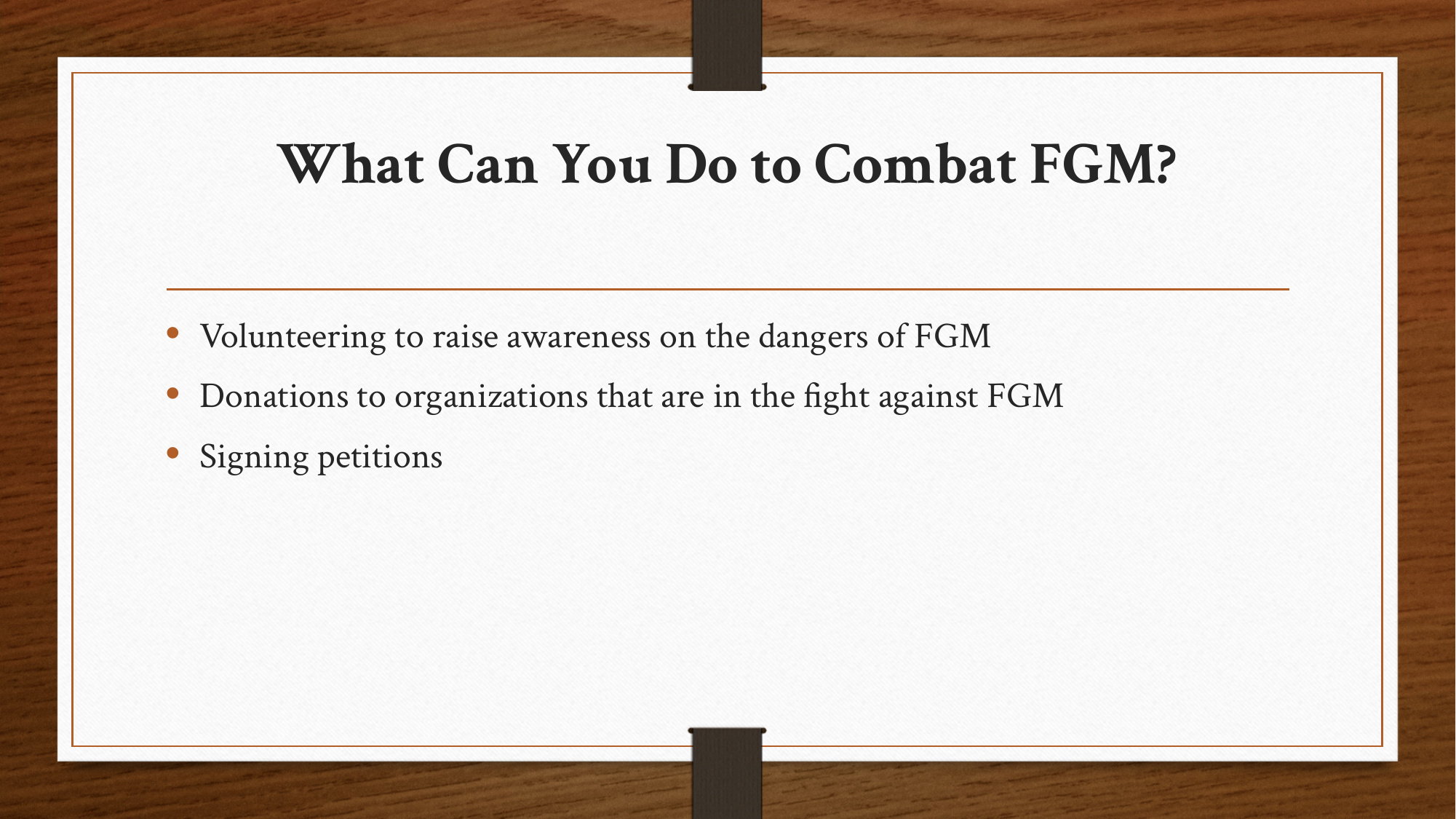

# What Can You Do to Combat FGM?
Volunteering to raise awareness on the dangers of FGM
Donations to organizations that are in the fight against FGM
Signing petitions